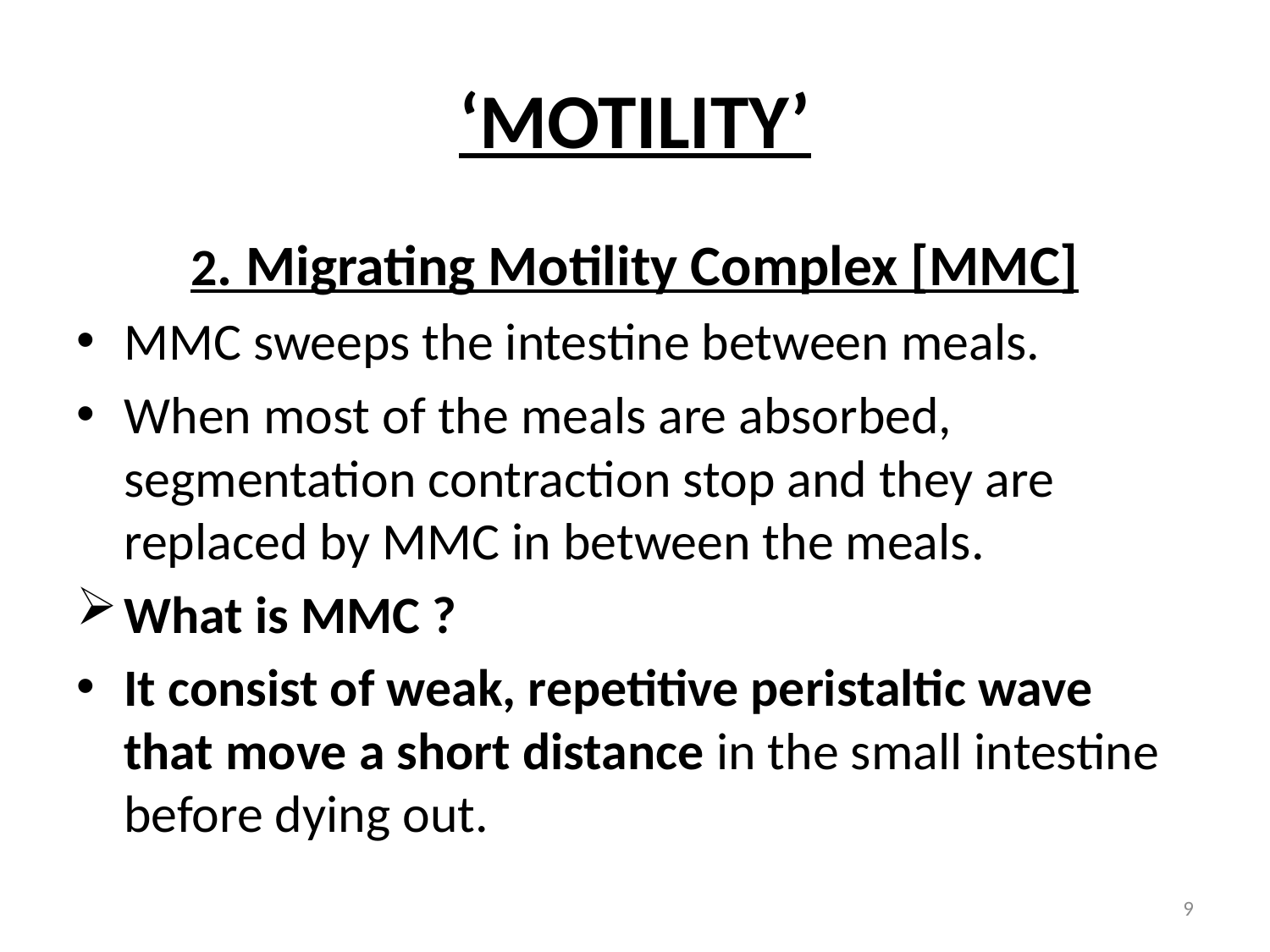

# ‘MOTILITY’
2. Migrating Motility Complex [MMC]
MMC sweeps the intestine between meals.
When most of the meals are absorbed, segmentation contraction stop and they are replaced by MMC in between the meals.
What is MMC ?
It consist of weak, repetitive peristaltic wave that move a short distance in the small intestine before dying out.

9